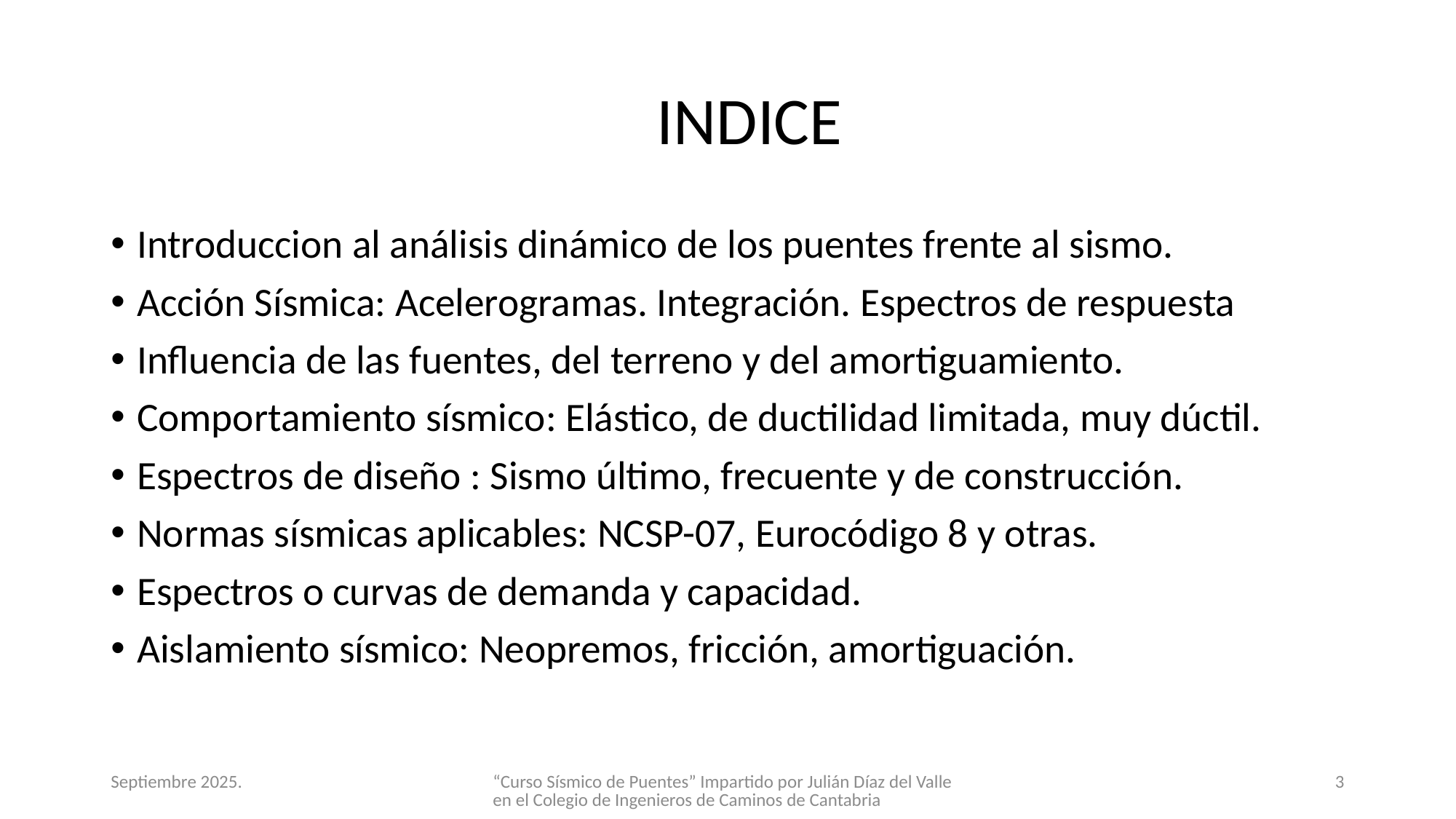

# INDICE
Introduccion al análisis dinámico de los puentes frente al sismo.
Acción Sísmica: Acelerogramas. Integración. Espectros de respuesta
Influencia de las fuentes, del terreno y del amortiguamiento.
Comportamiento sísmico: Elástico, de ductilidad limitada, muy dúctil.
Espectros de diseño : Sismo último, frecuente y de construcción.
Normas sísmicas aplicables: NCSP-07, Eurocódigo 8 y otras.
Espectros o curvas de demanda y capacidad.
Aislamiento sísmico: Neopremos, fricción, amortiguación.

Septiembre 2025.
“Curso Sísmico de Puentes” Impartido por Julián Díaz del Valle en el Colegio de Ingenieros de Caminos de Cantabria
3